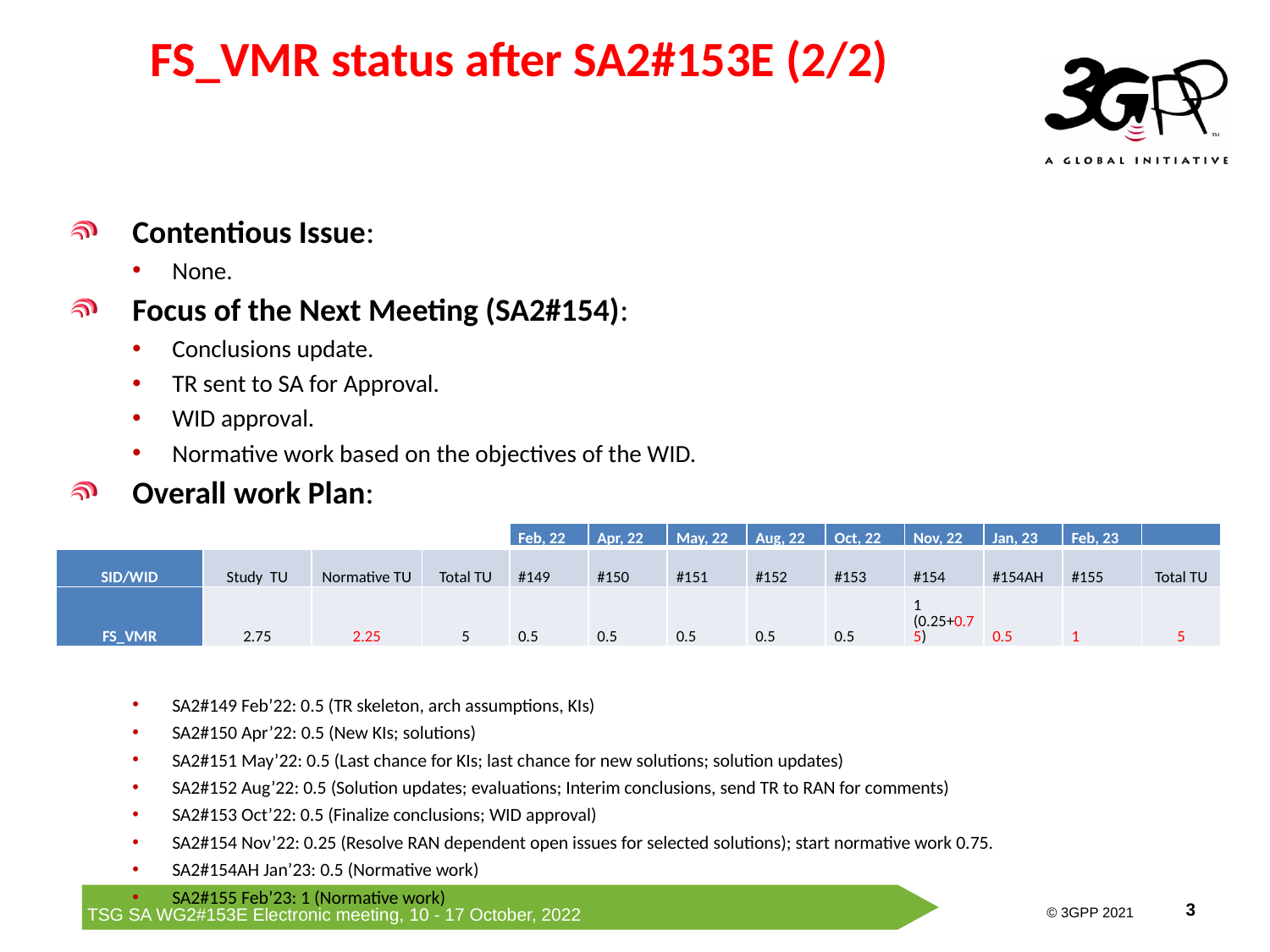

# FS_VMR status after SA2#153E (2/2)
Contentious Issue:
None.
Focus of the Next Meeting (SA2#154):
Conclusions update.
TR sent to SA for Approval.
WID approval.
Normative work based on the objectives of the WID.
Overall work Plan:

SA2#149 Feb’22: 0.5 (TR skeleton, arch assumptions, KIs)
SA2#150 Apr’22: 0.5 (New KIs; solutions)
SA2#151 May’22: 0.5 (Last chance for KIs; last chance for new solutions; solution updates)
SA2#152 Aug’22: 0.5 (Solution updates; evaluations; Interim conclusions, send TR to RAN for comments)
SA2#153 Oct’22: 0.5 (Finalize conclusions; WID approval)
SA2#154 Nov’22: 0.25 (Resolve RAN dependent open issues for selected solutions); start normative work 0.75.
SA2#154AH Jan’23: 0.5 (Normative work)
SA2#155 Feb’23: 1 (Normative work)

|  |  |  |  | Feb, 22 | Apr, 22 | May, 22 | Aug, 22 | Oct, 22 | Nov, 22 | Jan, 23 | Feb, 23 |  |
| --- | --- | --- | --- | --- | --- | --- | --- | --- | --- | --- | --- | --- |
| SID/WID | Study  TU | Normative TU | Total TU | #149 | #150 | #151 | #152 | #153 | #154 | #154AH | #155 | Total TU |
| FS\_VMR | 2.75 | 2.25 | 5 | 0.5 | 0.5 | 0.5 | 0.5 | 0.5 | 1 (0.25+0.75) | 0.5 | 1 | 5 |